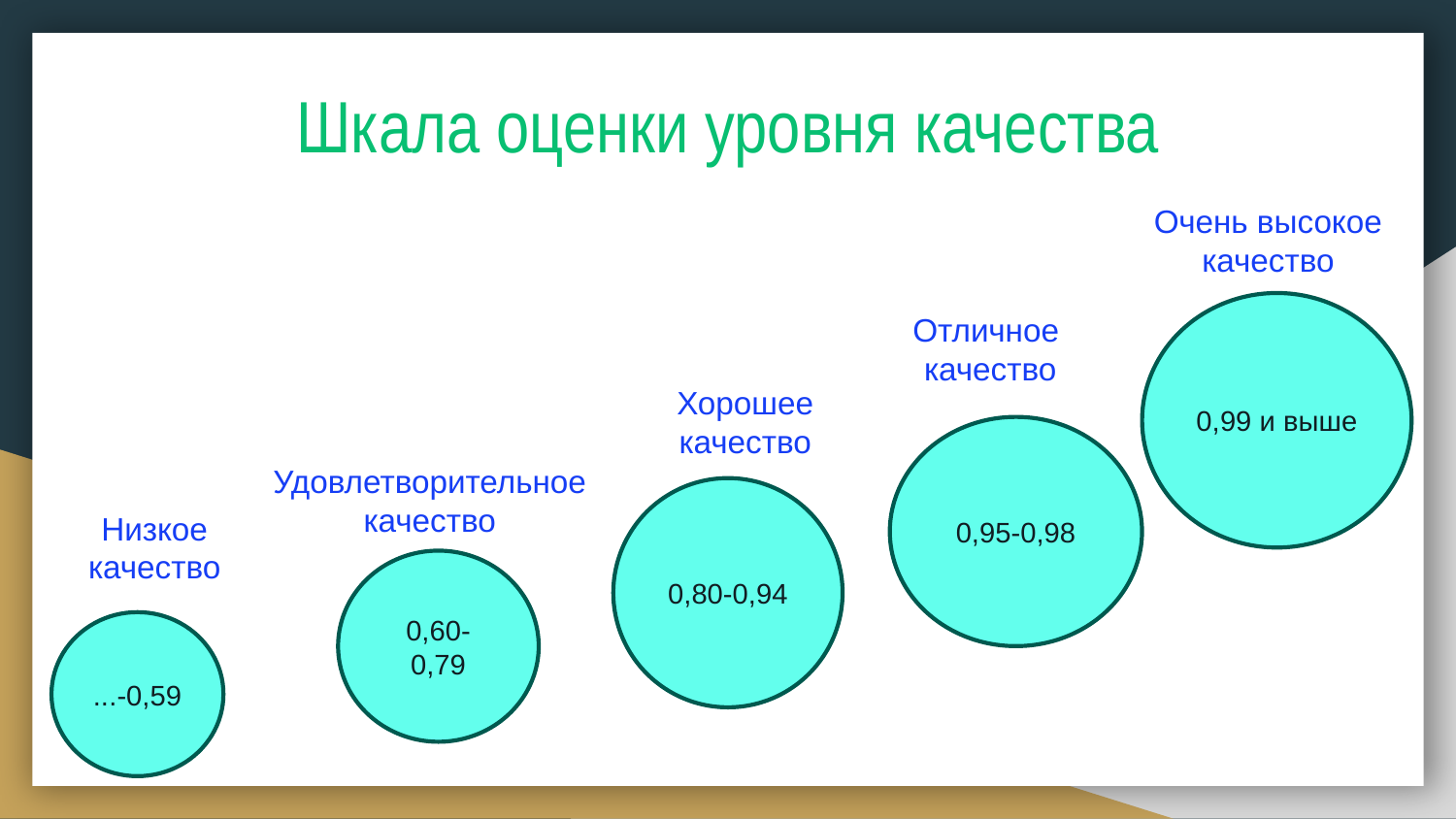

# Шкала оценки уровня качества
Очень высокое
качество
0,99 и выше
Отличное
качество
Хорошее
качество
0,95-0,98
Удовлетворительное качество
0,80-0,94
Низкое качество
0,60-0,79
...-0,59